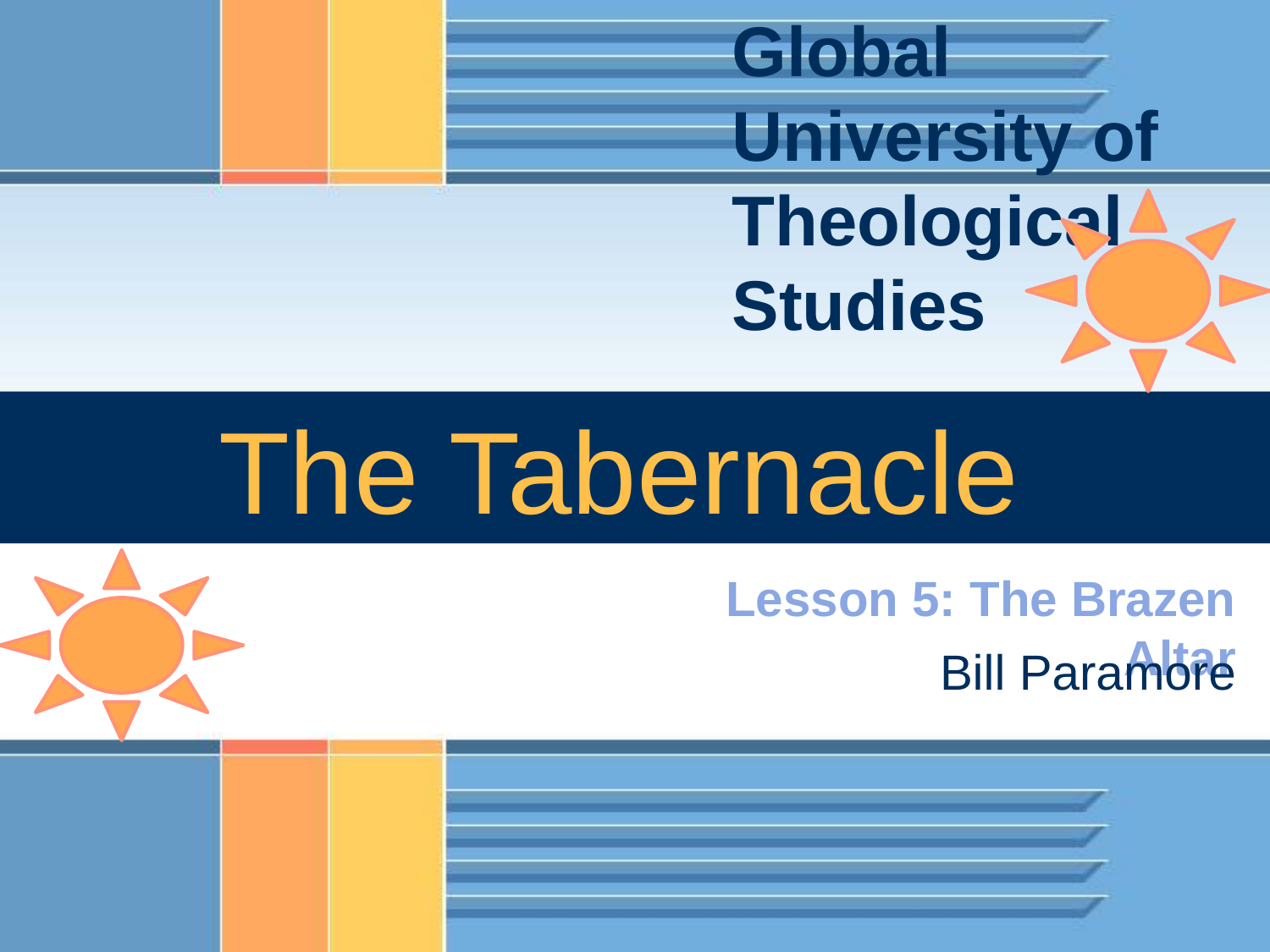

Global University of Theological Studies

The Tabernacle

Lesson 5: The Brazen Altar
Bill Paramore